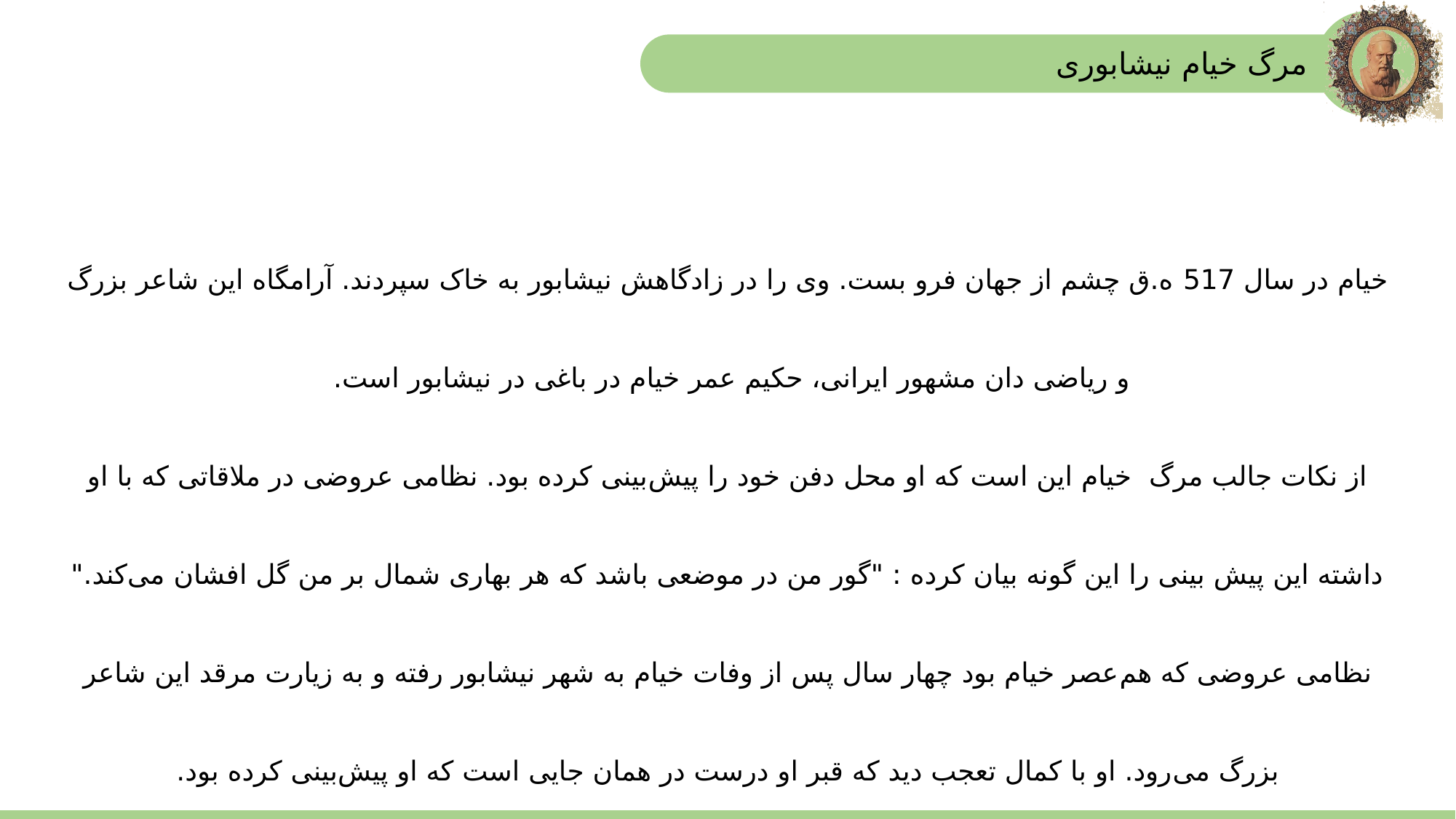

مرگ خیام نیشابوری
خیام در سال 517 ه.ق چشم از جهان فرو بست. وی را در زادگاهش نیشابور به خاک سپردند. آرامگاه این شاعر بزرگ و ریاضی دان مشهور ایرانی، حکیم عمر خیام در باغی در نیشابور است.
از نکات جالب مرگ  خیام این است که او محل دفن خود را پیش‌بینی کرده بود. نظامی عروضی در ملاقاتی که با او داشته این پیش بینی را این گونه بیان کرده : "گور من در موضعی باشد که هر بهاری شمال بر من گل افشان می‌کند." نظامی عروضی که هم‌عصر خیام بود چهار سال پس از وفات خیام به شهر نیشابور رفته و به زیارت مرقد این شاعر بزرگ می‌رود. او با کمال تعجب دید که قبر او درست در همان جایی است که او پیش‌بینی کرده بود.